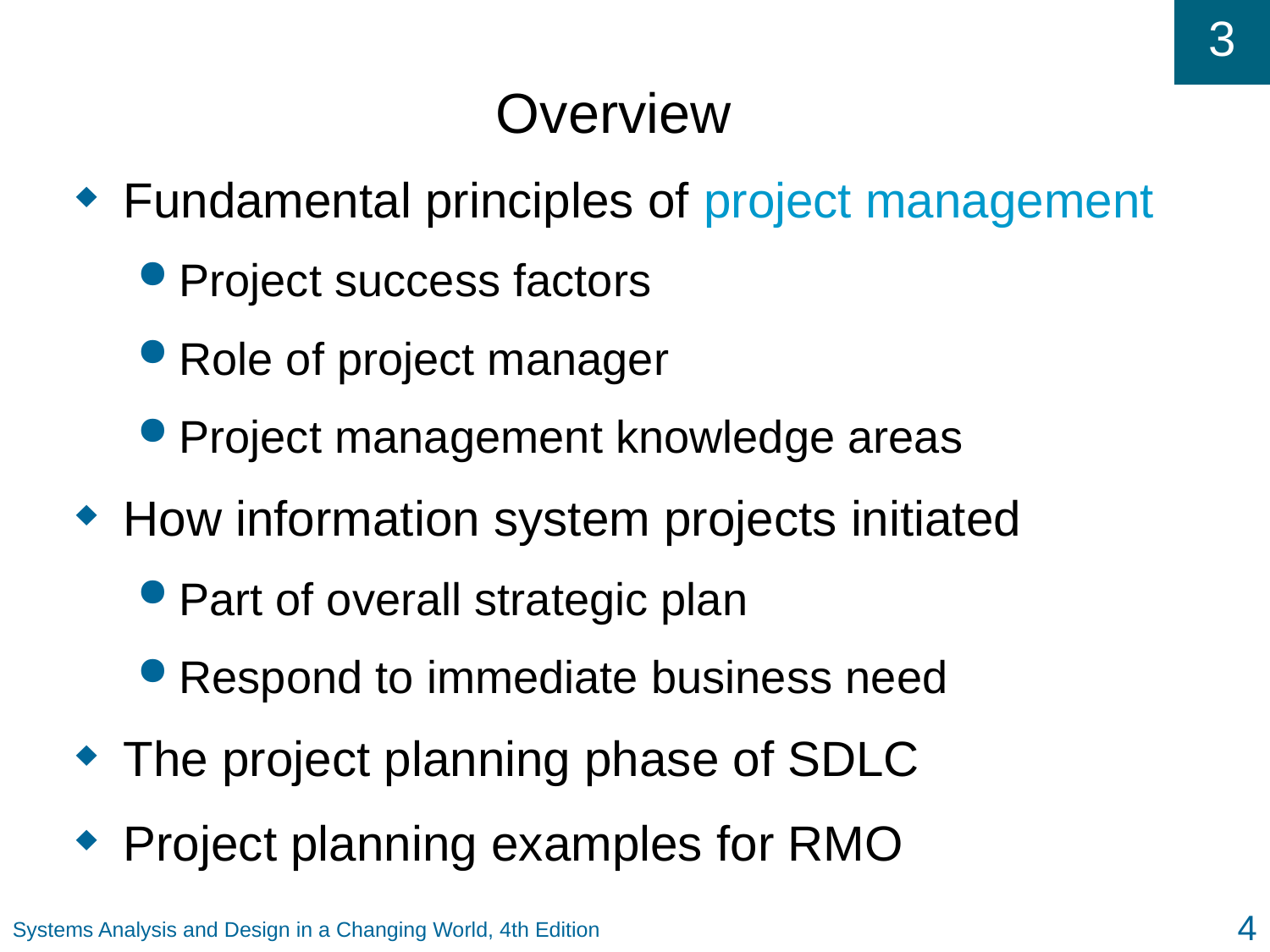

# Overview
Fundamental principles of project management
Project success factors
Role of project manager
Project management knowledge areas
How information system projects initiated
Part of overall strategic plan
Respond to immediate business need
The project planning phase of SDLC
Project planning examples for RMO
4
Systems Analysis and Design in a Changing World, 4th Edition